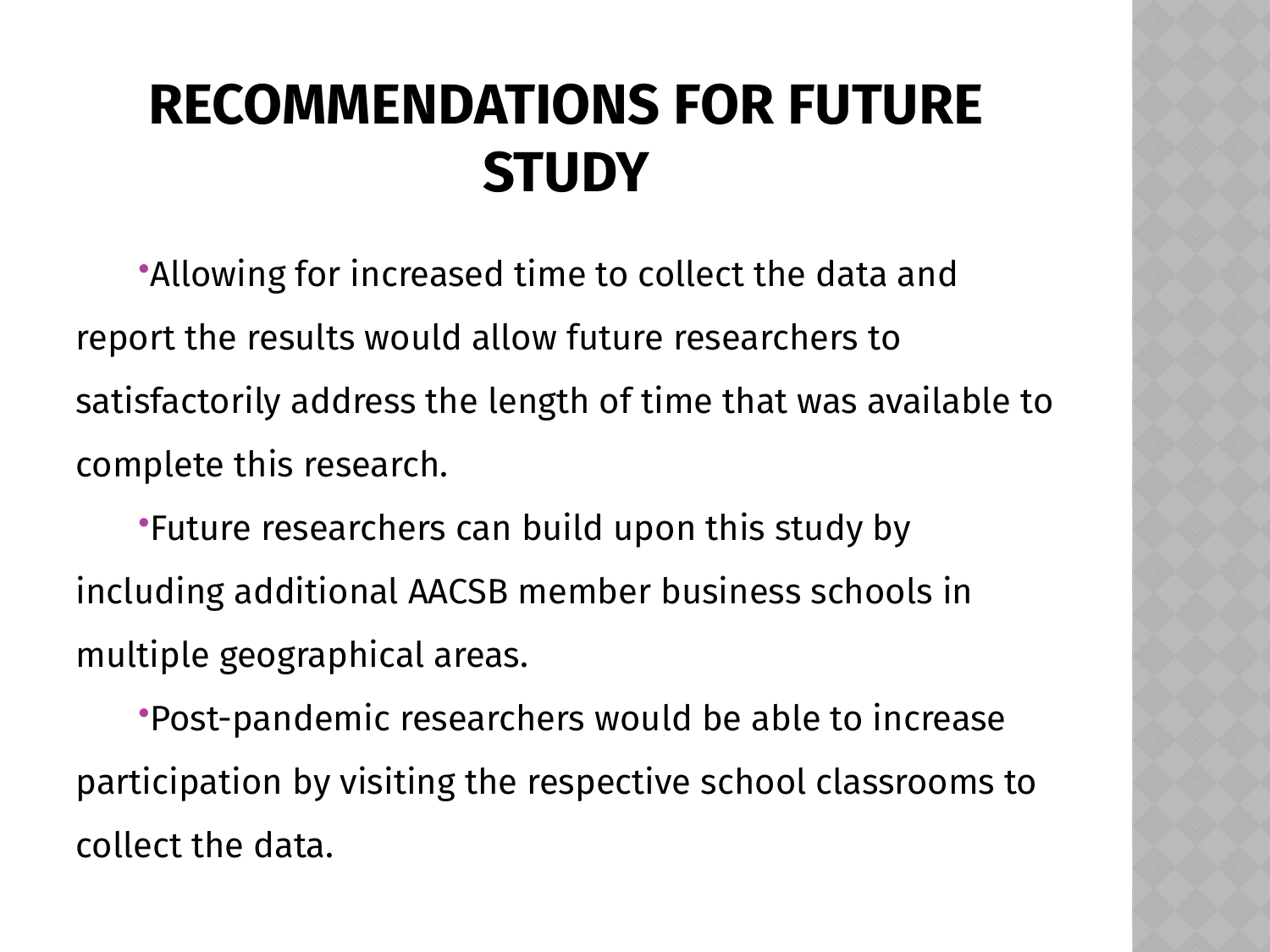

# Recommendations for future study
Allowing for increased time to collect the data and report the results would allow future researchers to satisfactorily address the length of time that was available to complete this research.
Future researchers can build upon this study by including additional AACSB member business schools in multiple geographical areas.
Post-pandemic researchers would be able to increase participation by visiting the respective school classrooms to collect the data.